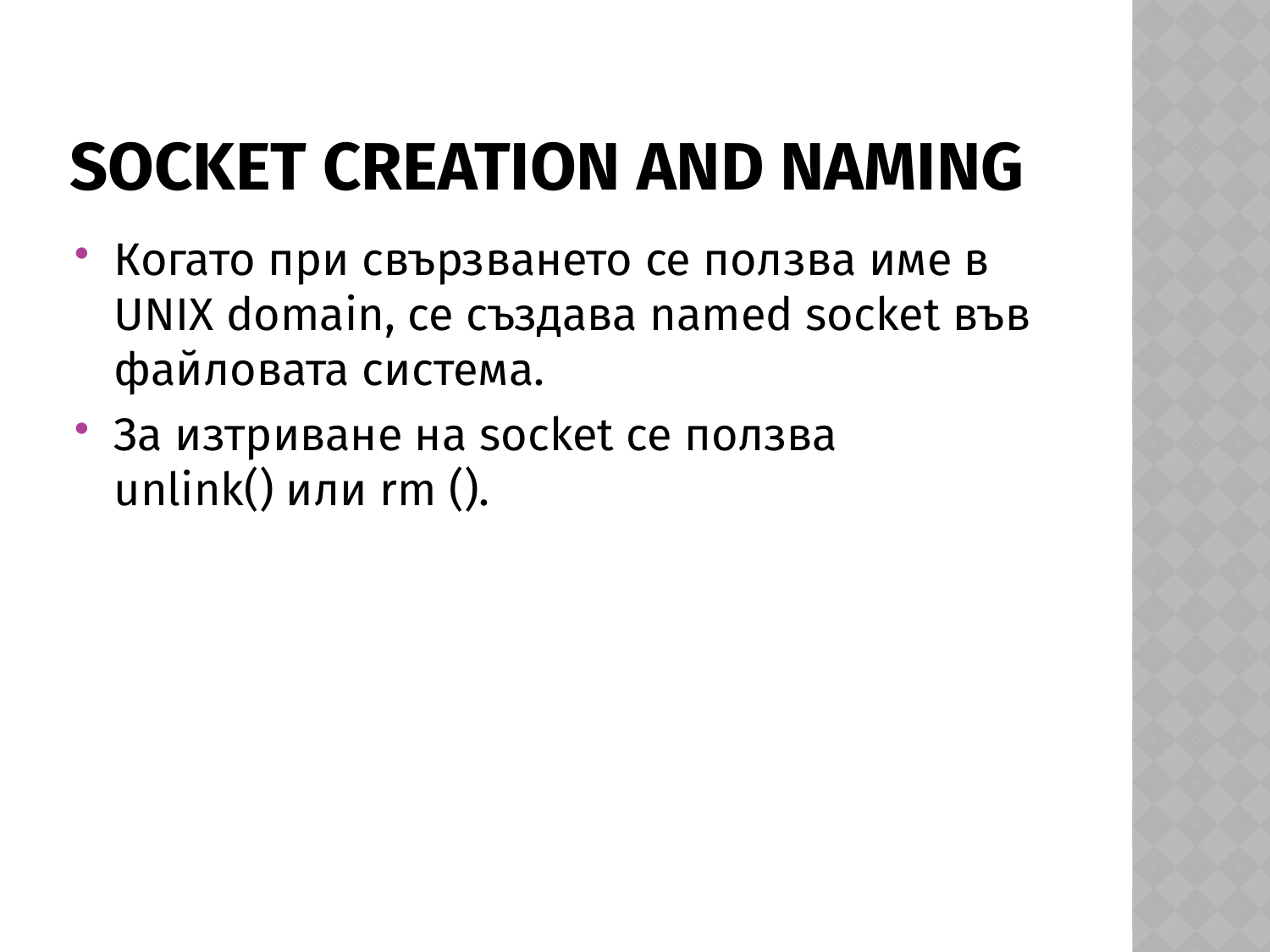

# Socket Creation and Naming
Когато при свързването се ползва име в UNIX domain, се създава named socket във файловата система.
За изтриване на socket се ползва unlink() или rm ().